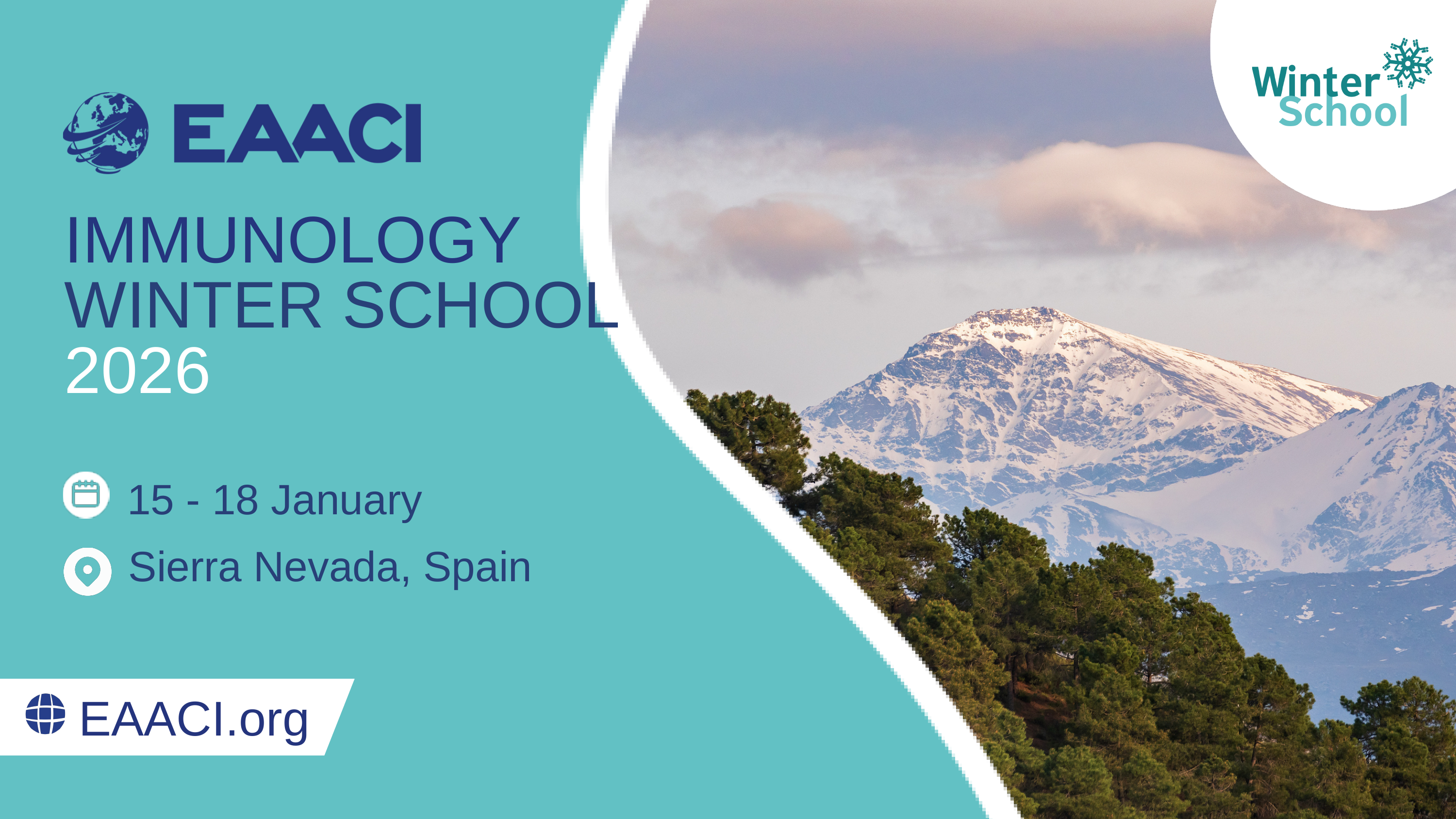

IMMUNOLOGY WINTER SCHOOL
2026
15 - 18 January

Sierra Nevada, Spain

 EAACI.org